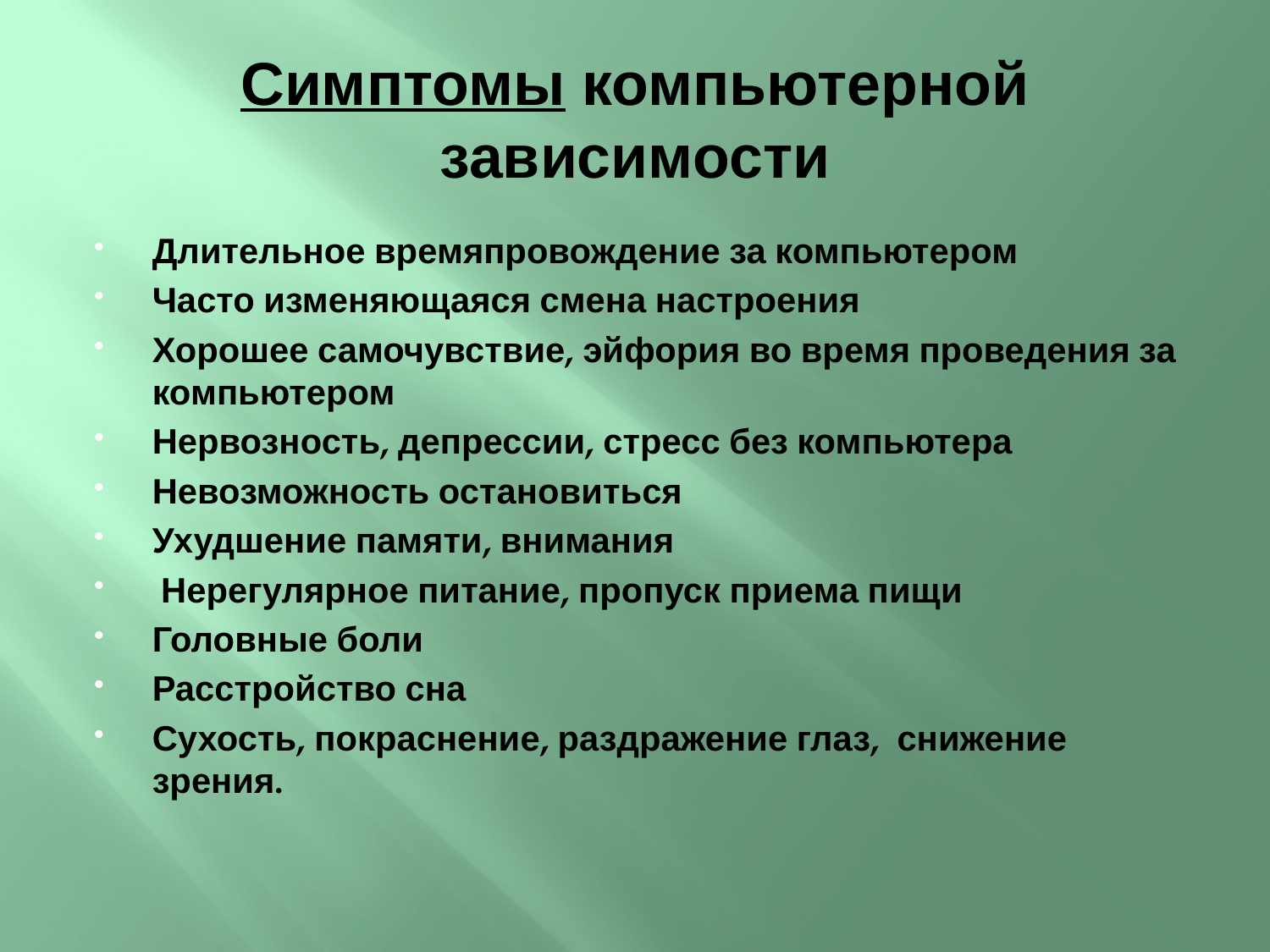

# Симптомы компьютерной зависимости
Длительное времяпровождение за компьютером
Часто изменяющаяся смена настроения
Хорошее самочувствие, эйфория во время проведения за компьютером
Нервозность, депрессии, стресс без компьютера
Невозможность остановиться
Ухудшение памяти, внимания
 Нерегулярное питание, пропуск приема пищи
Головные боли
Расстройство сна
Сухость, покраснение, раздражение глаз,  снижение зрения.